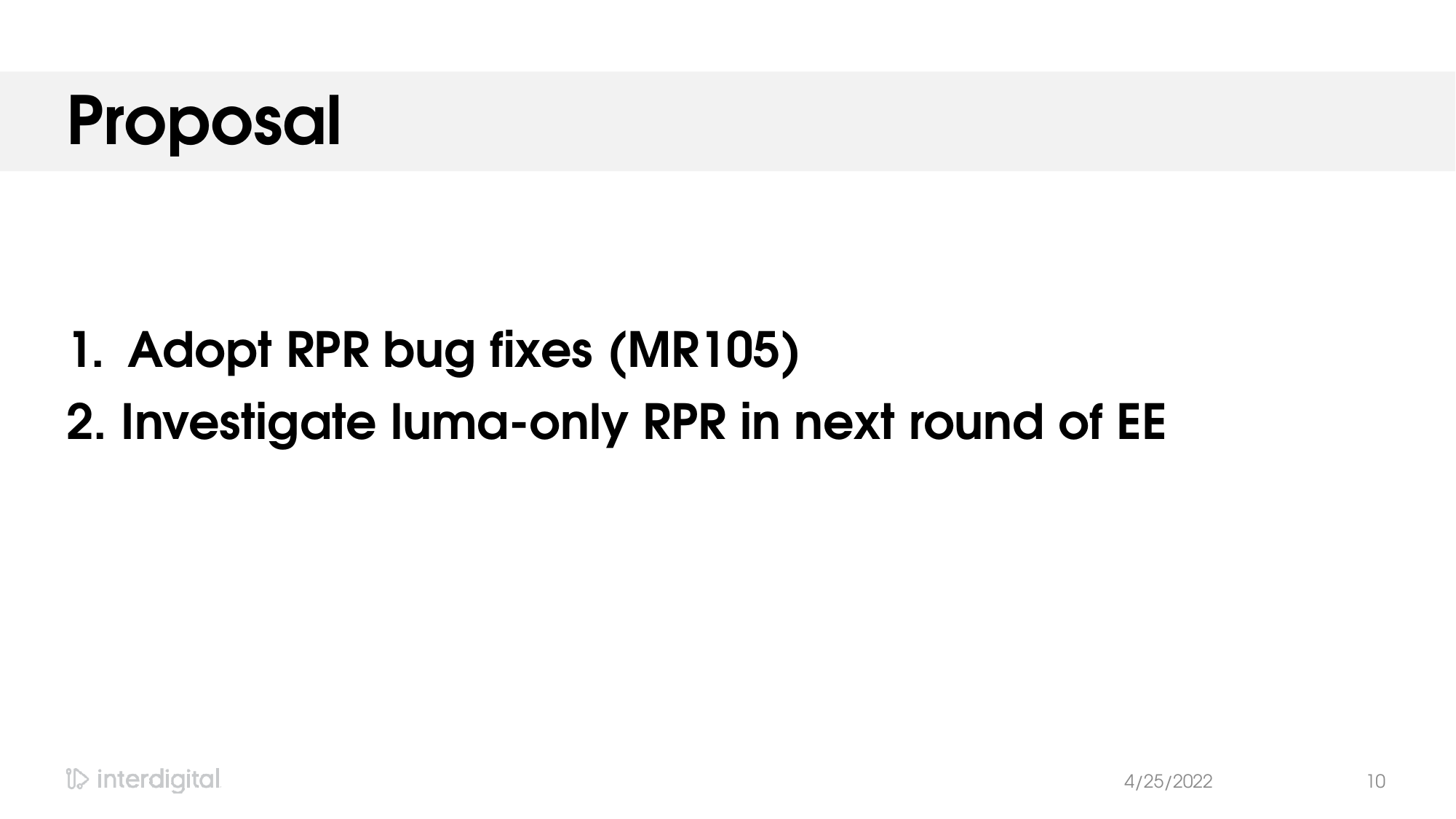

# Proposal

Adopt RPR bug fixes (MR105)
Investigate luma-only RPR in next round of EE
4/25/2022
10